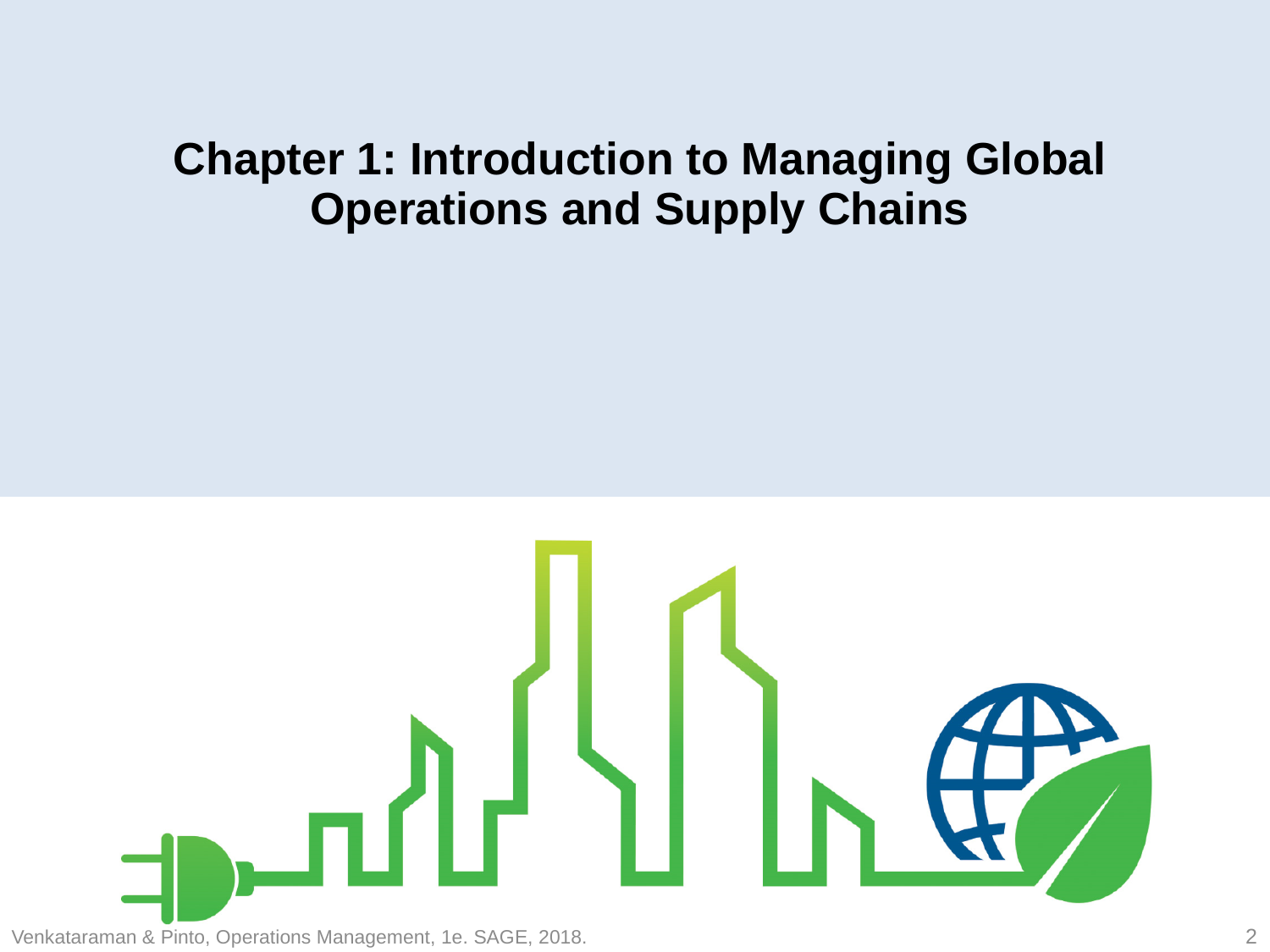

# Chapter 1: Introduction to Managing Global Operations and Supply Chains
2
Venkataraman & Pinto, Operations Management, 1e. SAGE, 2018.